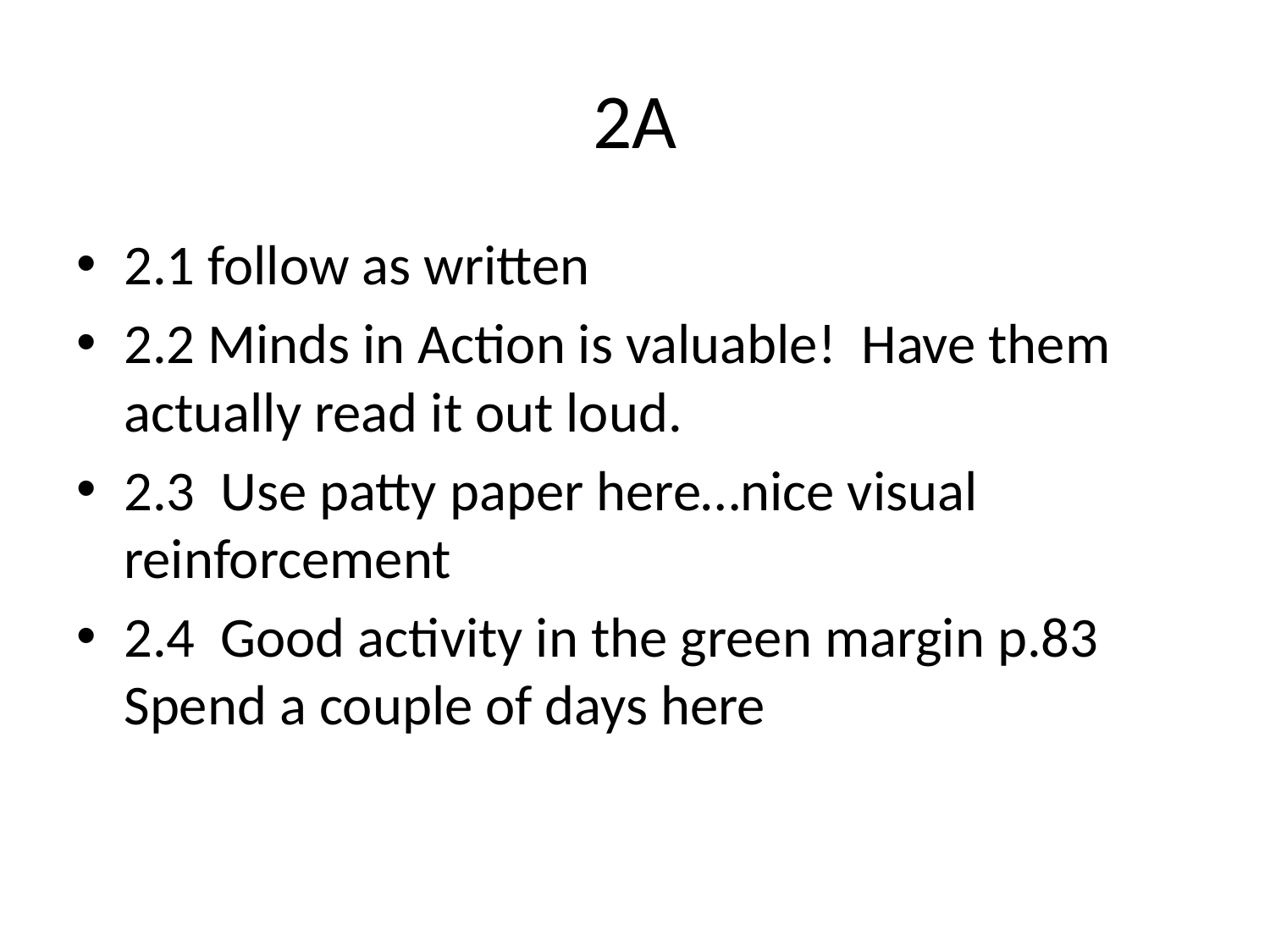

# 2A
2.1 follow as written
2.2 Minds in Action is valuable!  Have them actually read it out loud.
2.3  Use patty paper here…nice visual reinforcement
2.4  Good activity in the green margin p.83  Spend a couple of days here